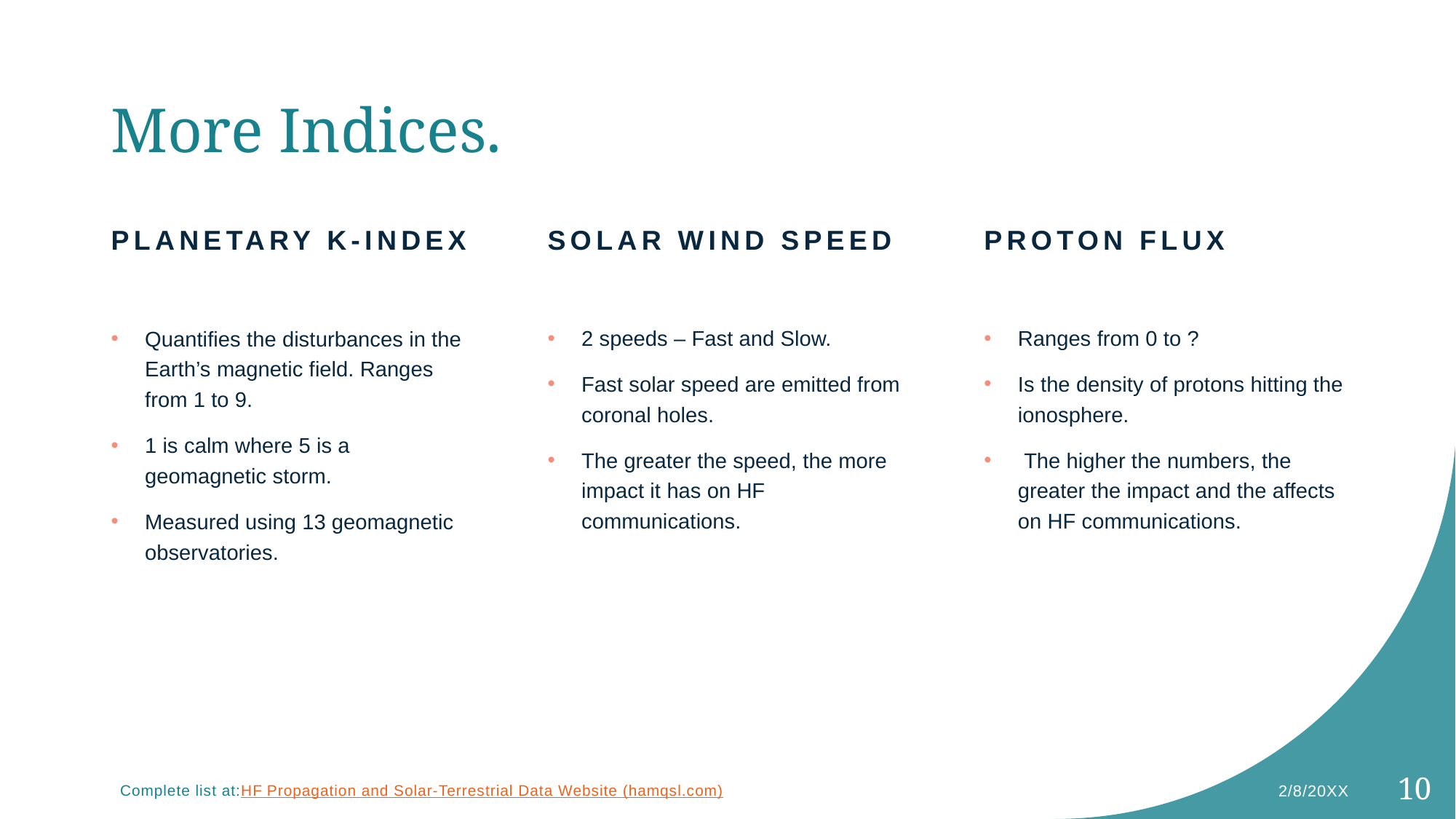

# More Indices.
Solar Wind Speed
Planetary K-Index
Proton Flux
2 speeds – Fast and Slow.
Fast solar speed are emitted from coronal holes.
The greater the speed, the more impact it has on HF communications.
Ranges from 0 to ?
Is the density of protons hitting the ionosphere.
 The higher the numbers, the greater the impact and the affects on HF communications.
Quantifies the disturbances in the Earth’s magnetic field. Ranges from 1 to 9.
1 is calm where 5 is a geomagnetic storm.
Measured using 13 geomagnetic observatories.
2/8/20XX
10
Complete list at:HF Propagation and Solar-Terrestrial Data Website (hamqsl.com)